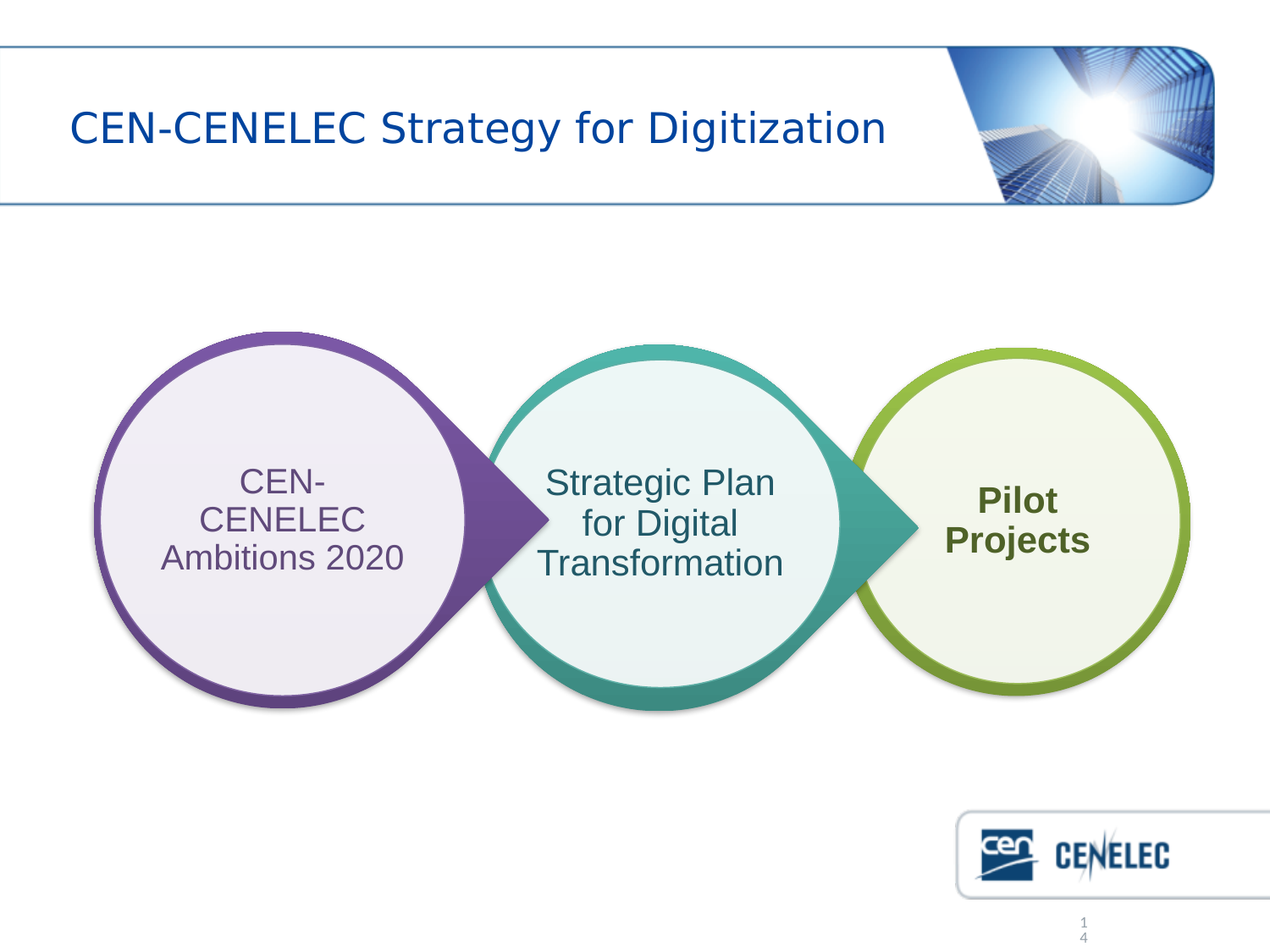

# CEN-CENELEC Strategy for Digitization

CEN-CENELEC Ambitions 2020

Pilot Projects

Strategic Plan for Digital Transformation
14